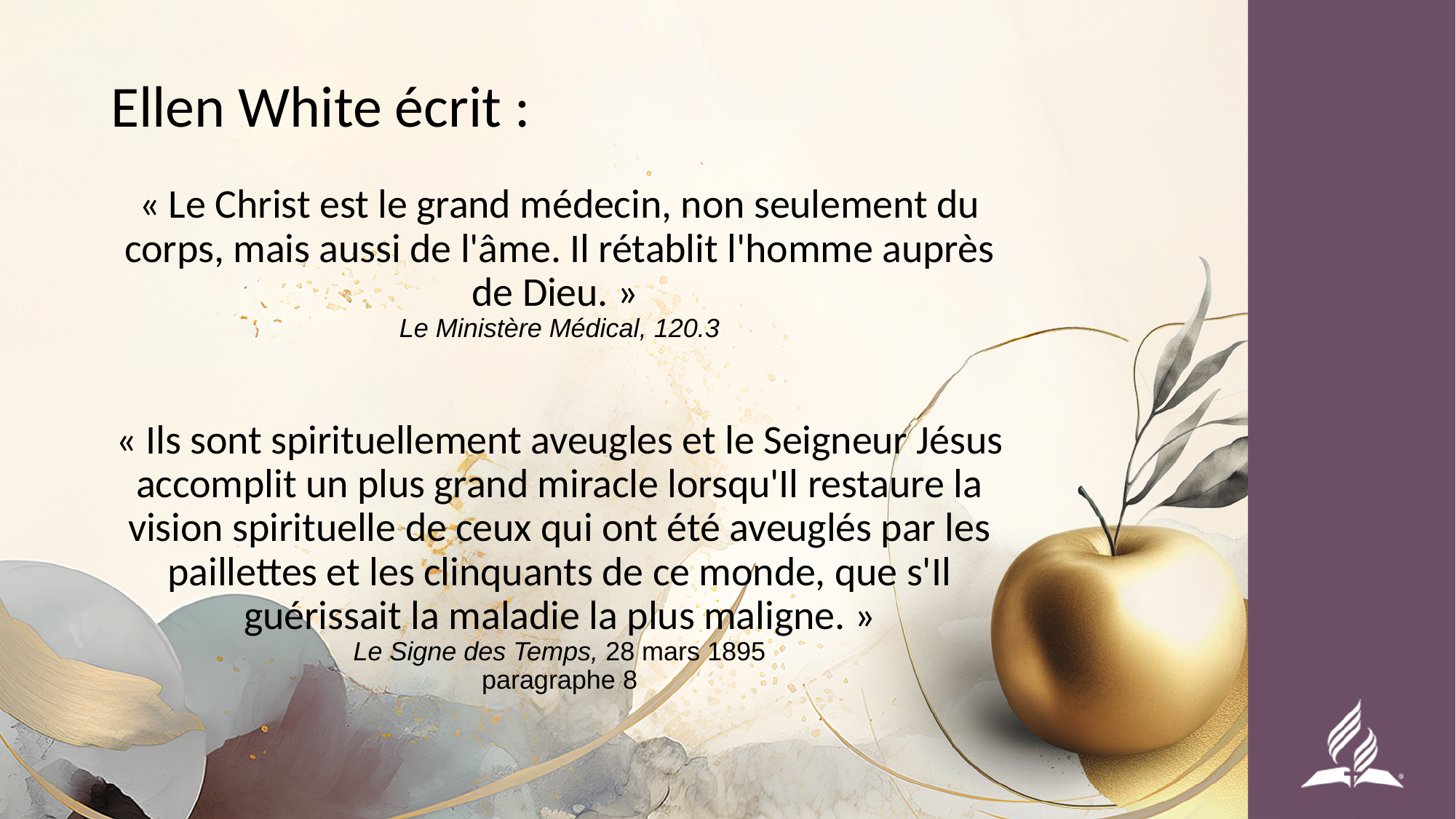

Ellen White écrit :

« Le Christ est le grand médecin, non seulement du corps, mais aussi de l'âme. Il rétablit l'homme auprès de Dieu. »
Le Ministère Médical, 120.3

« Ils sont spirituellement aveugles et le Seigneur Jésus accomplit un plus grand miracle lorsqu'Il restaure la vision spirituelle de ceux qui ont été aveuglés par les paillettes et les clinquants de ce monde, que s'Il guérissait la maladie la plus maligne. »
Le Signe des Temps, 28 mars 1895
paragraphe 8